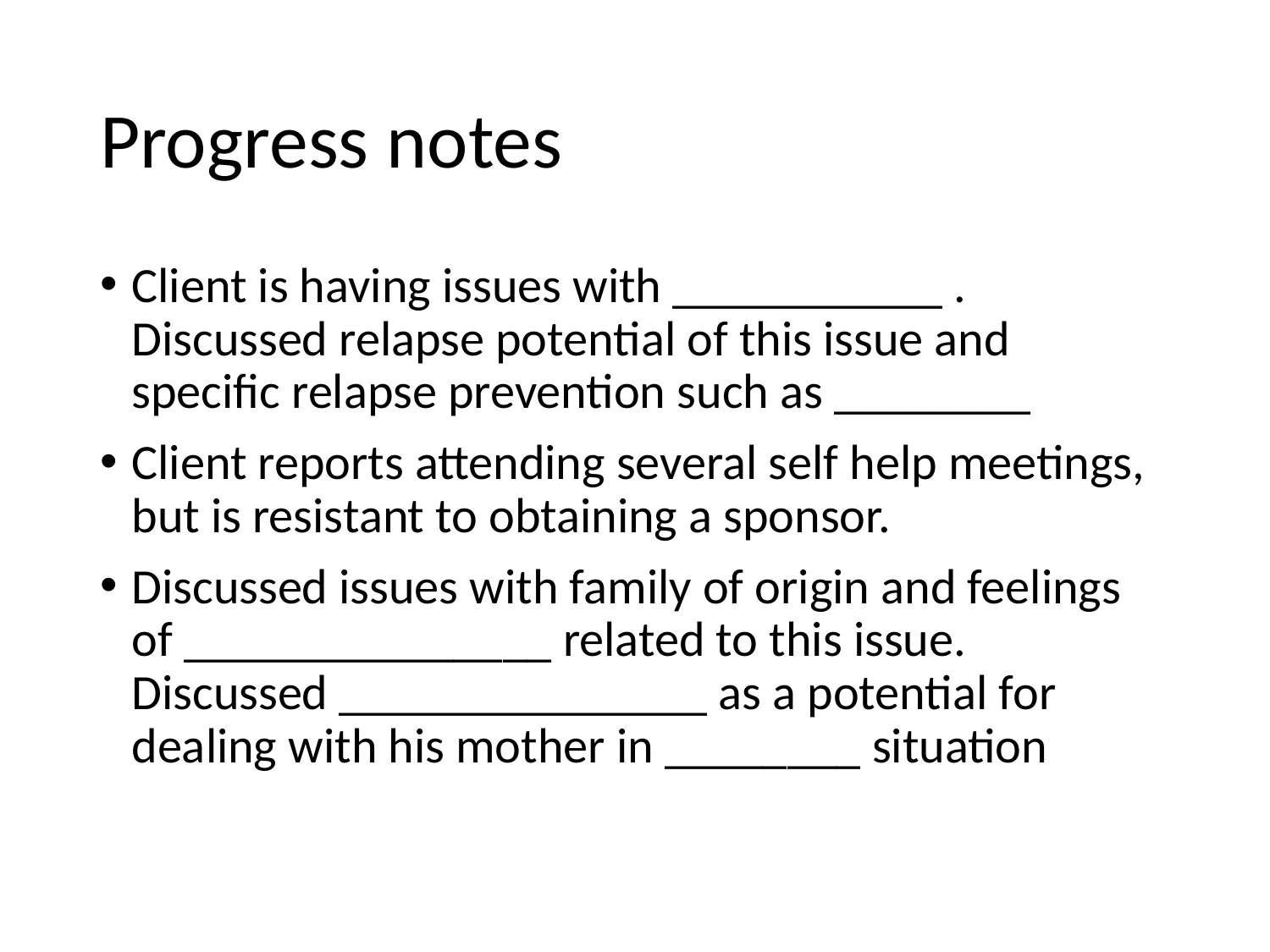

# Progress notes
Client is having issues with ___________ . Discussed relapse potential of this issue and specific relapse prevention such as ________
Client reports attending several self help meetings, but is resistant to obtaining a sponsor.
Discussed issues with family of origin and feelings of _______________ related to this issue. Discussed _______________ as a potential for dealing with his mother in ________ situation